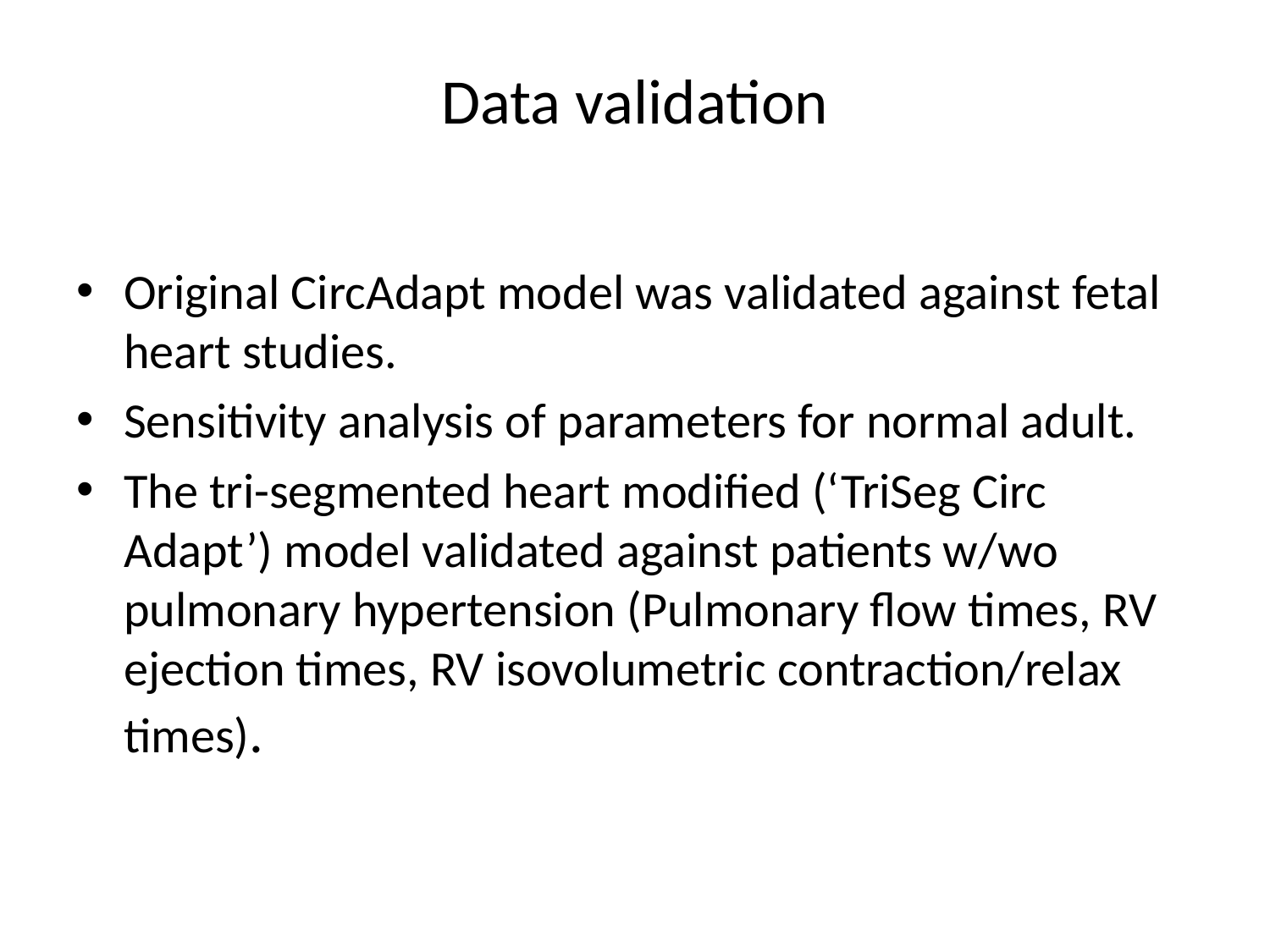

# Data validation
Original CircAdapt model was validated against fetal heart studies.
Sensitivity analysis of parameters for normal adult.
The tri-segmented heart modified (‘TriSeg Circ Adapt’) model validated against patients w/wo pulmonary hypertension (Pulmonary flow times, RV ejection times, RV isovolumetric contraction/relax times).